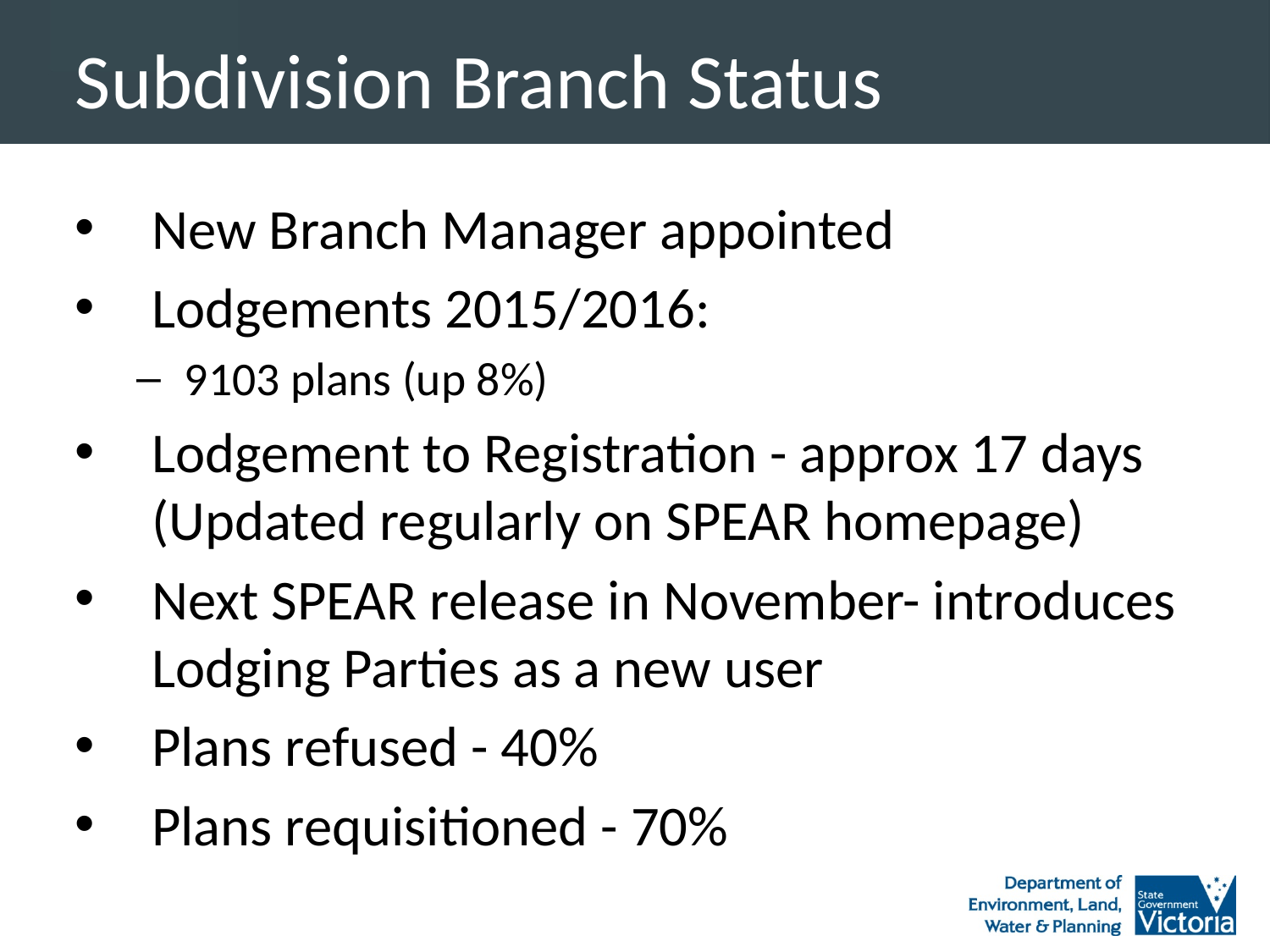

# Subdivision Branch Status
New Branch Manager appointed
Lodgements 2015/2016:
 9103 plans (up 8%)
Lodgement to Registration - approx 17 days (Updated regularly on SPEAR homepage)
Next SPEAR release in November- introduces Lodging Parties as a new user
Plans refused - 40%
Plans requisitioned - 70%